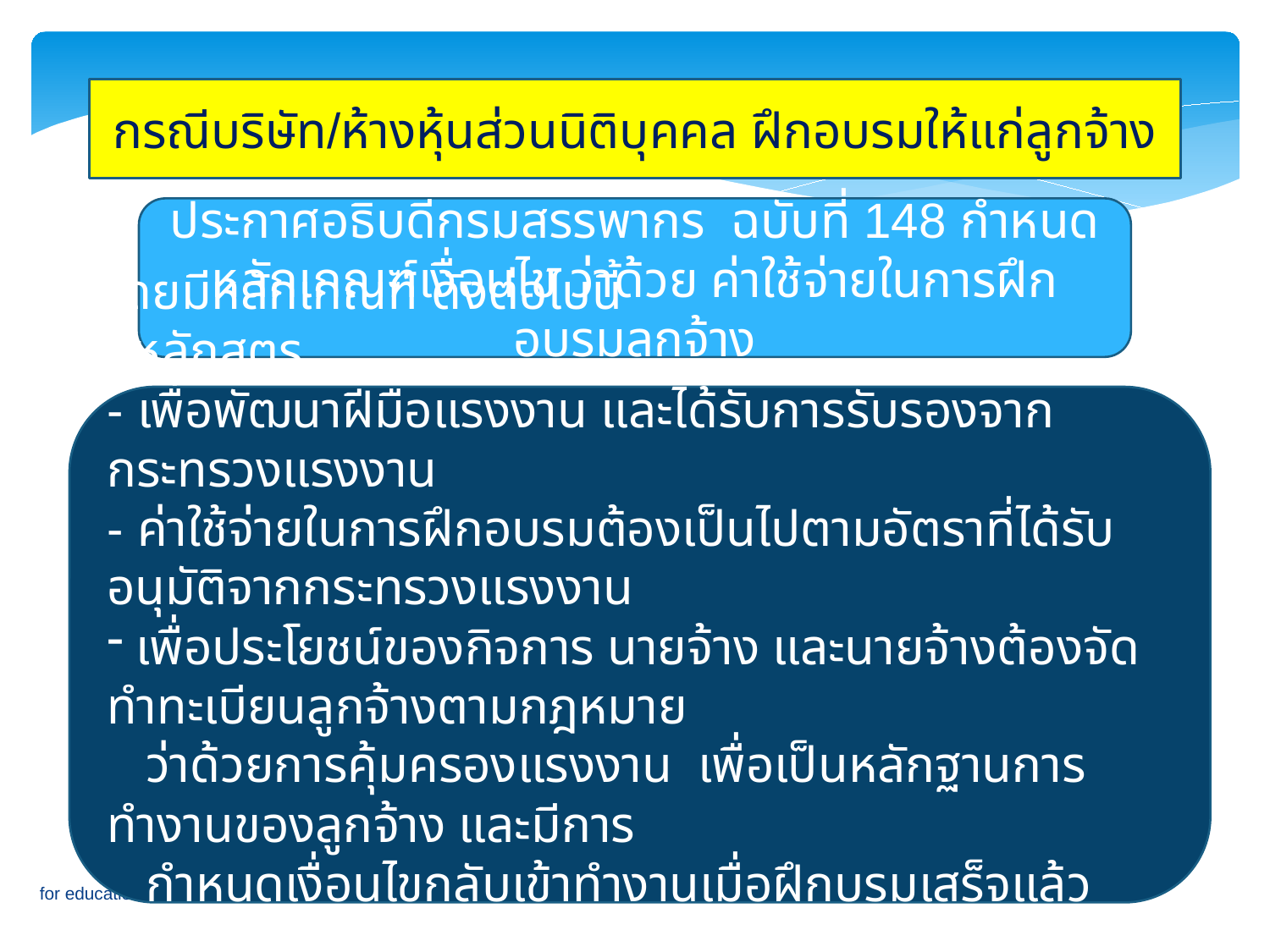

กรณีบริษัท/ห้างหุ้นส่วนนิติบุคคล ฝึกอบรมให้แก่ลูกจ้าง
ประกาศอธิบดีกรมสรรพากร  ฉบับที่ 148 กำหนดหลักเกณฑ์เงื่อนไข ว่าด้วย ค่าใช้จ่ายในการฝึกอบรมลูกจ้าง

โดยมีหลักเกณฑ์ ดังต่อไบนี้
  หลักสูตร
- เพื่อพัฒนาฝีมือแรงงาน และได้รับการรับรองจากกระทรวงแรงงาน
- ค่าใช้จ่ายในการฝึกอบรมต้องเป็นไปตามอัตราที่ได้รับอนุมัติจากกระทรวงแรงงาน
 เพื่อประโยชน์ของกิจการ นายจ้าง และนายจ้างต้องจัดทำทะเบียนลูกจ้างตามกฎหมาย
   ว่าด้วยการคุ้มครองแรงงาน  เพื่อเป็นหลักฐานการทำงานของลูกจ้าง และมีการ
   กำหนดเงื่อนไขกลับเข้าทำงานเมื่อฝึกบรมเสร็จแล้ว
-  กำหนดลักษณะอุปกรณ์ในการฝึก เช่น ลักษณะ ขนาด คุณสมบัติ

-

24
for educational use